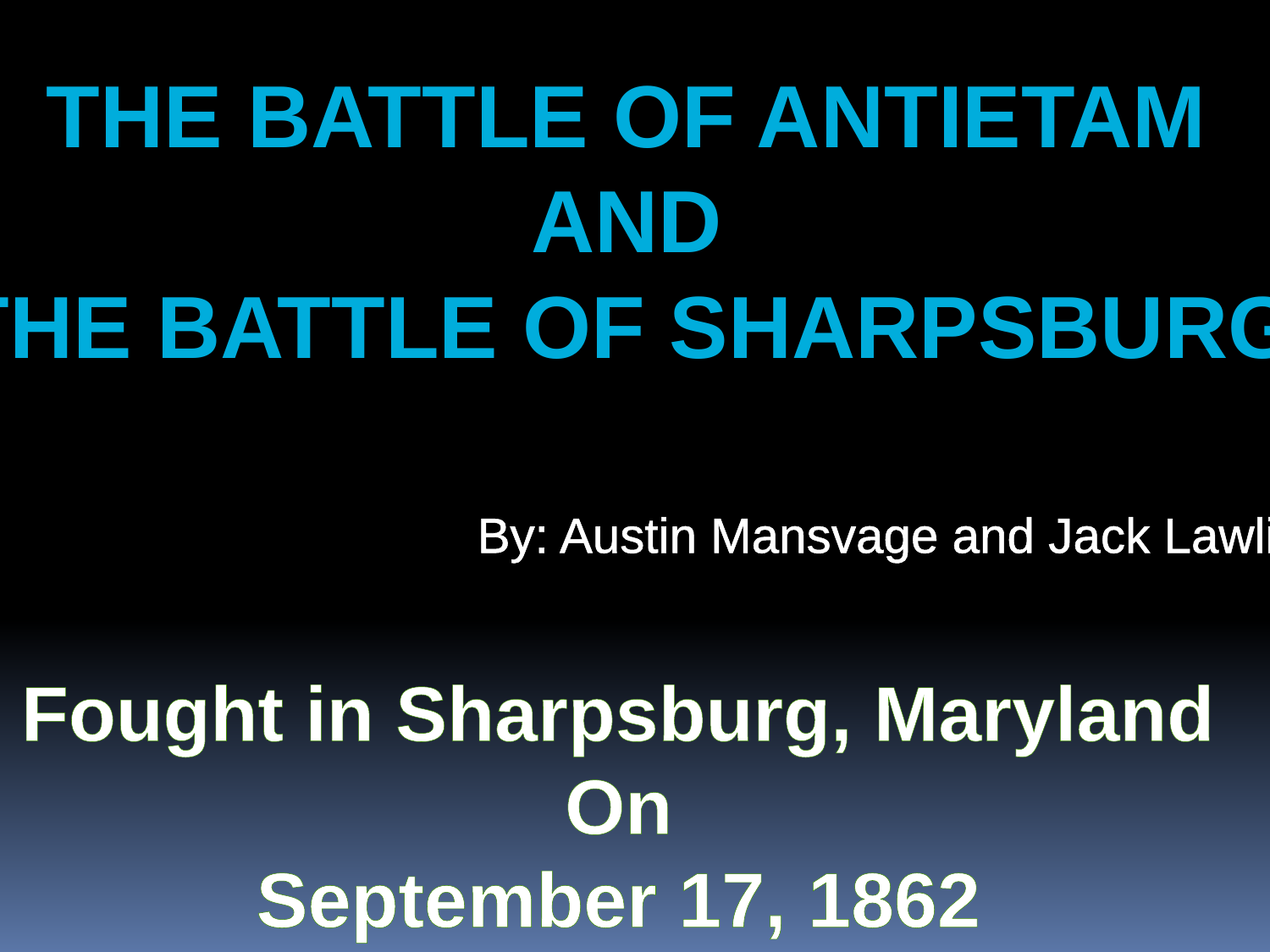

The Battle Of Antietam
And
The Battle of Sharpsburg
By: Austin Mansvage and Jack Lawlis
Fought in Sharpsburg, Maryland
On
September 17, 1862